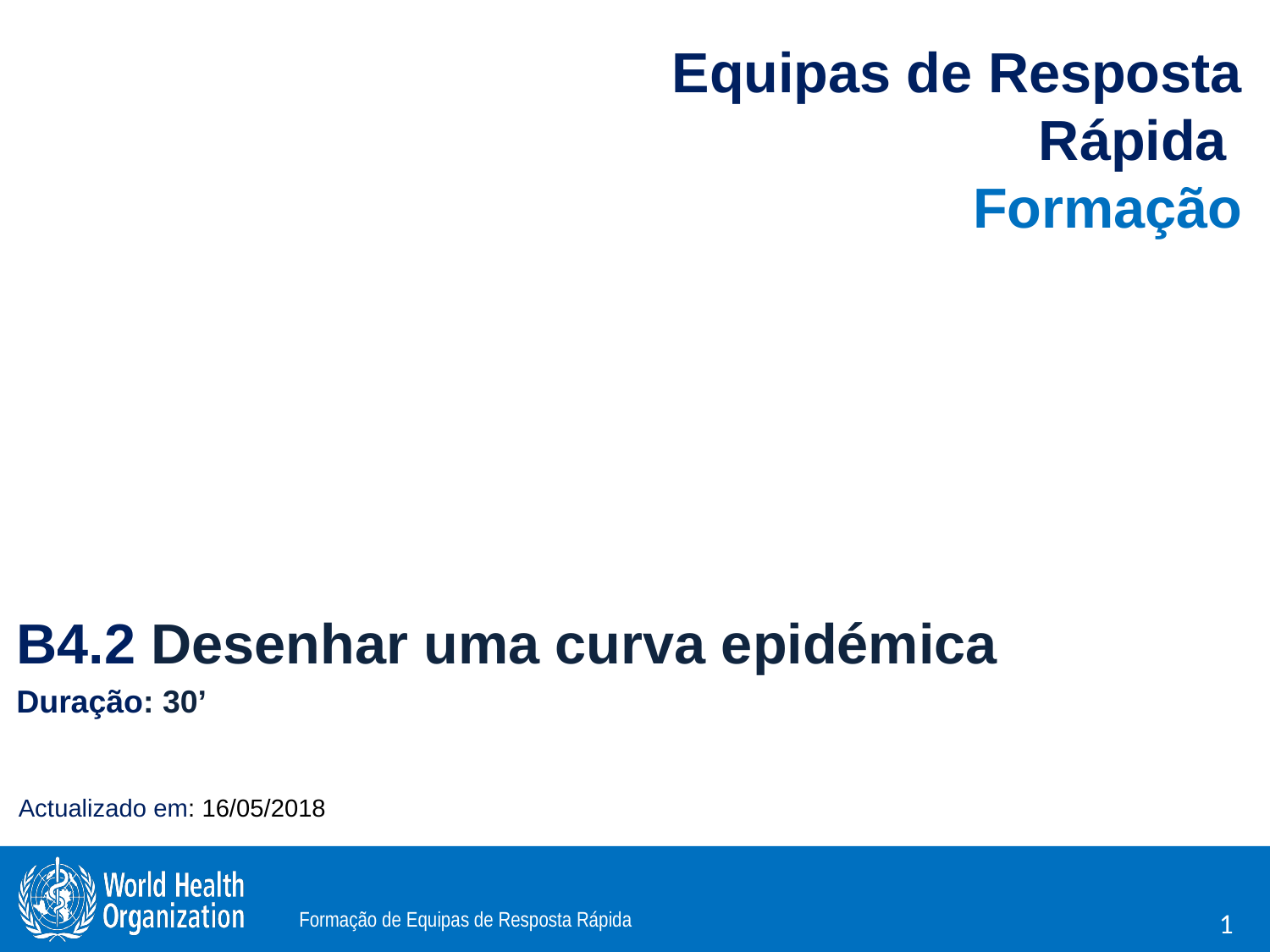

Equipas de Resposta Rápida
Formação
B4.2 Desenhar uma curva epidémica
Duração: 30’

Actualizado em: 16/05/2018